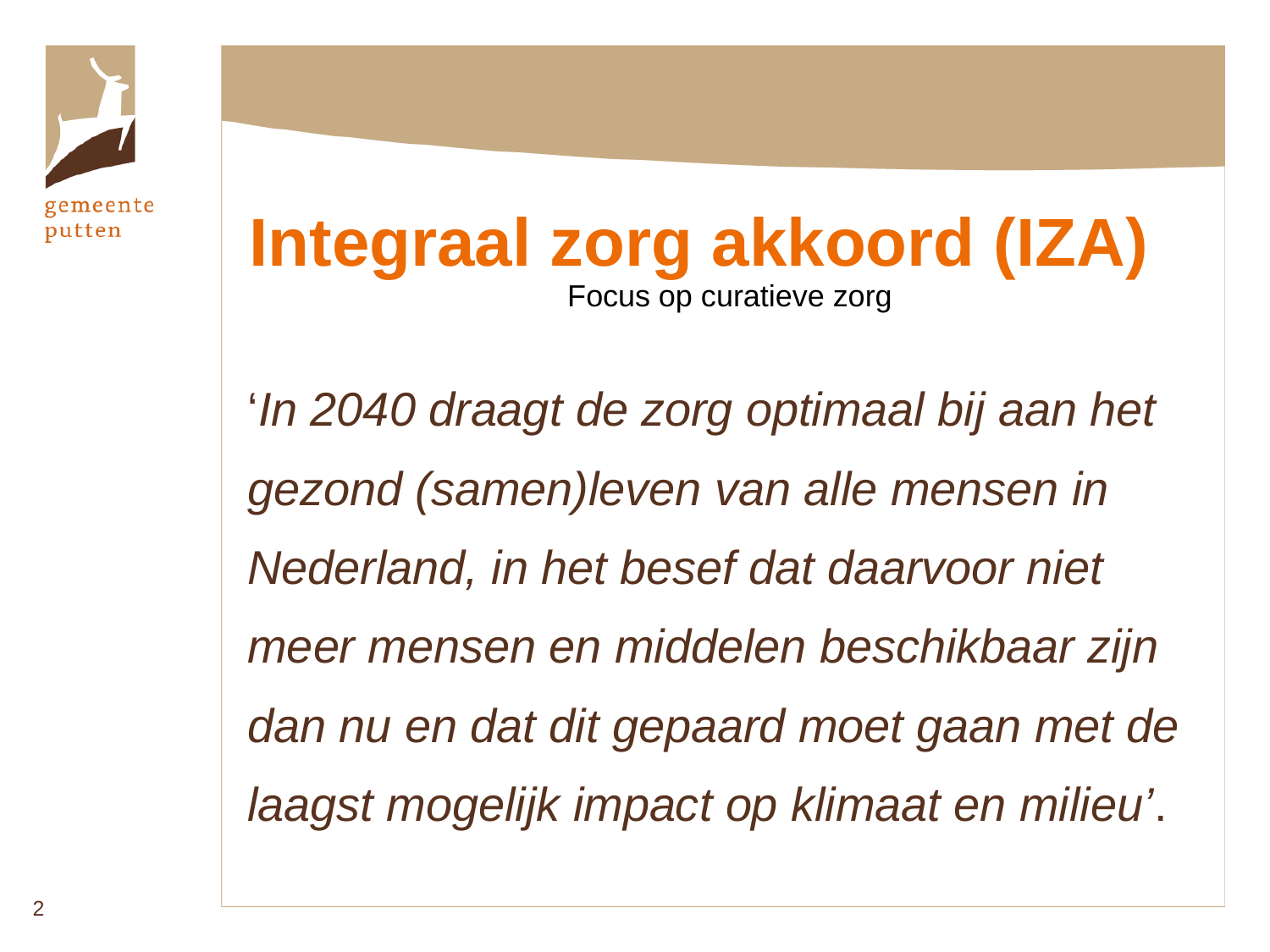

Integraal zorg akkoord (IZA)
Focus op curatieve zorg

‘In 2040 draagt de zorg optimaal bij aan het gezond (samen)leven van alle mensen in Nederland, in het besef dat daarvoor niet meer mensen en middelen beschikbaar zijn dan nu en dat dit gepaard moet gaan met de laagst mogelijk impact op klimaat en milieu’.
2